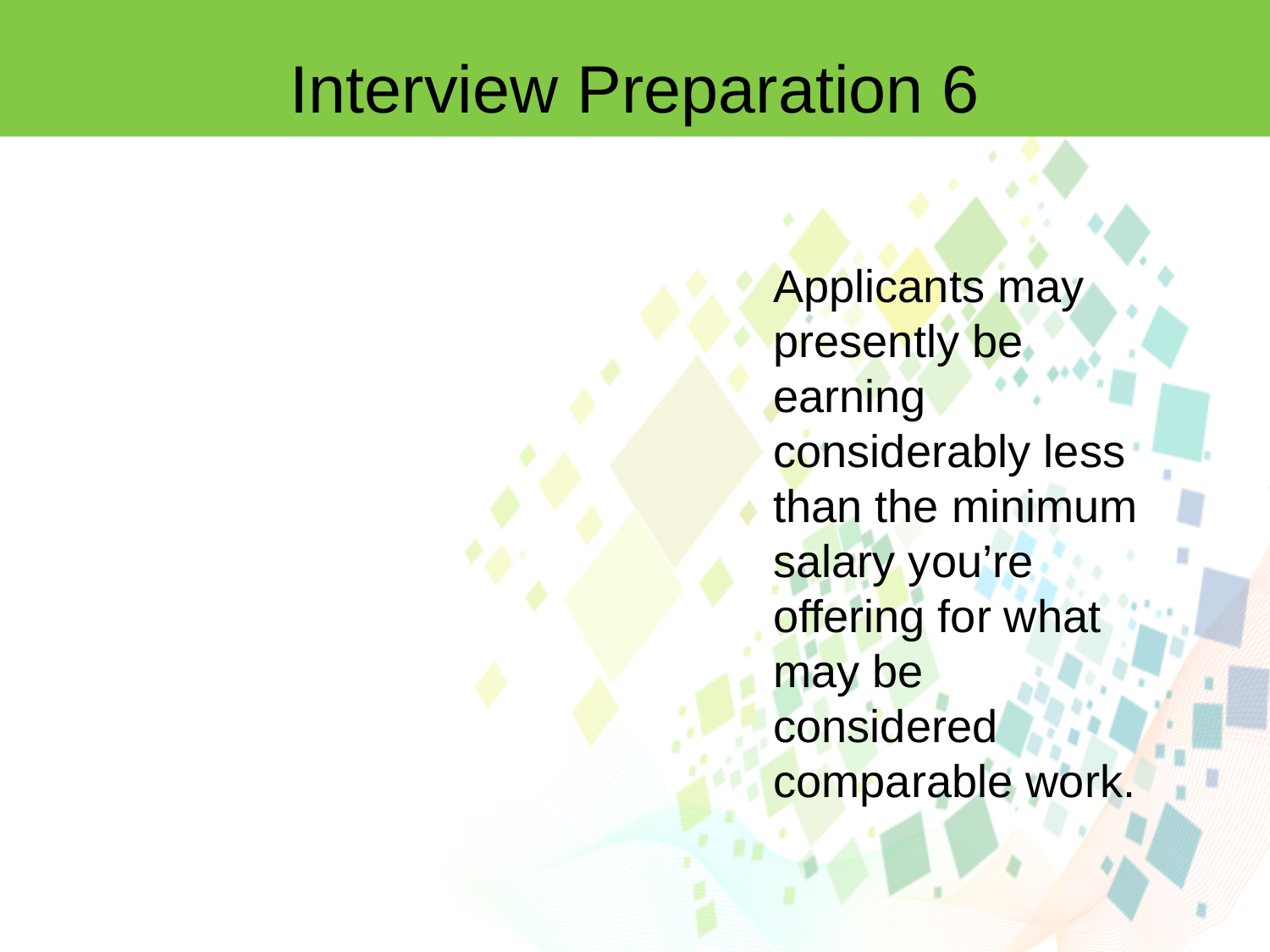

Interview Preparation 6
Applicants may presently be earning
considerably less than the minimum salary you’re offering for what may be considered
comparable work.